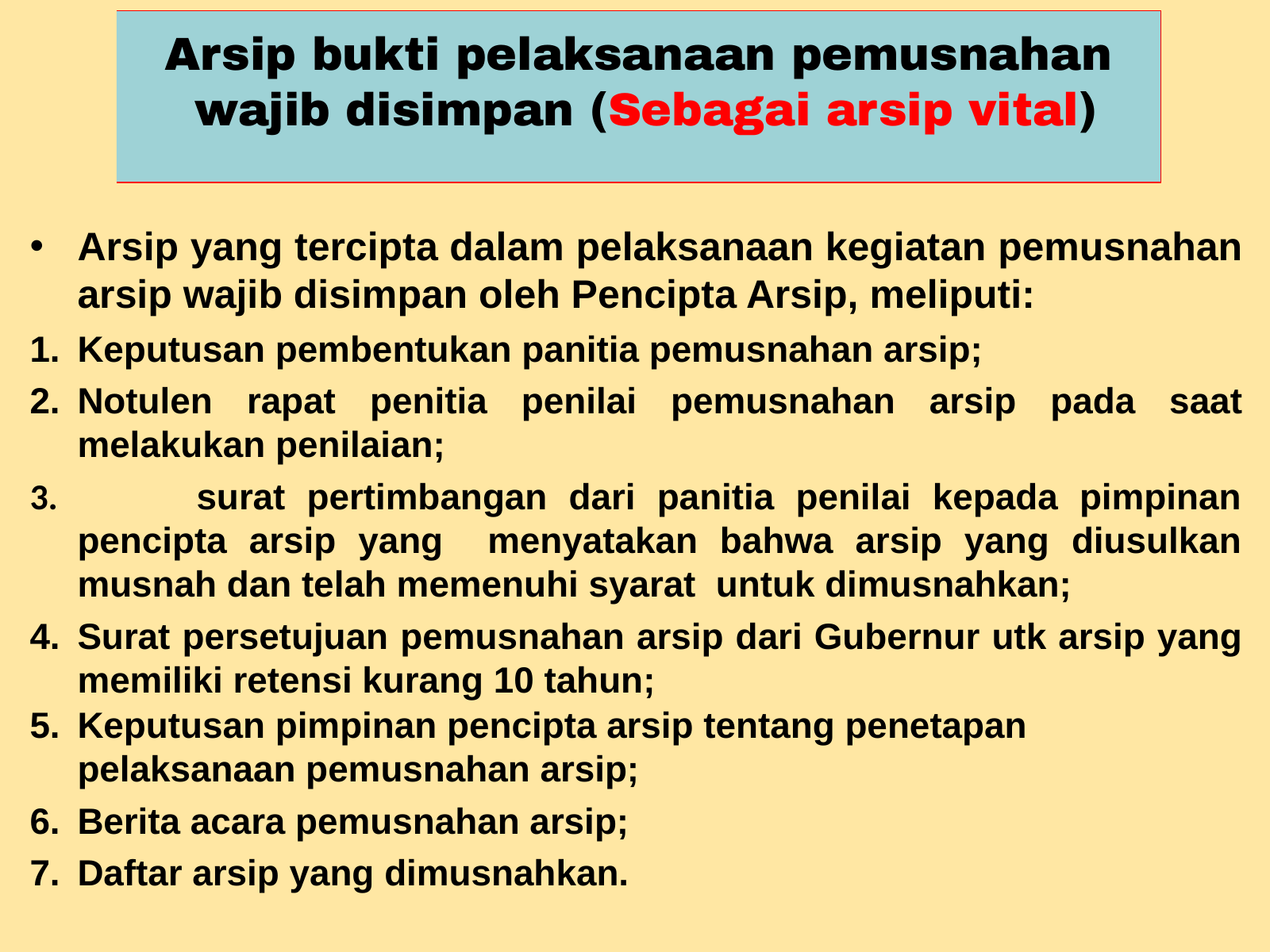

# Arsip bukti pelaksanaan pemusnahan wajib disimpan (Sebagai arsip vital)
Arsip yang tercipta dalam pelaksanaan kegiatan pemusnahan arsip wajib disimpan oleh Pencipta Arsip, meliputi:
Keputusan pembentukan panitia pemusnahan arsip;
Notulen rapat penitia penilai pemusnahan arsip pada saat melakukan penilaian;
	surat pertimbangan dari panitia penilai kepada pimpinan pencipta arsip yang  menyatakan bahwa arsip yang diusulkan musnah dan telah memenuhi syarat  untuk dimusnahkan;
Surat persetujuan pemusnahan arsip dari Gubernur utk arsip yang memiliki retensi kurang 10 tahun;
Keputusan pimpinan pencipta arsip tentang penetapan pelaksanaan pemusnahan arsip;
Berita acara pemusnahan arsip;
Daftar arsip yang dimusnahkan.